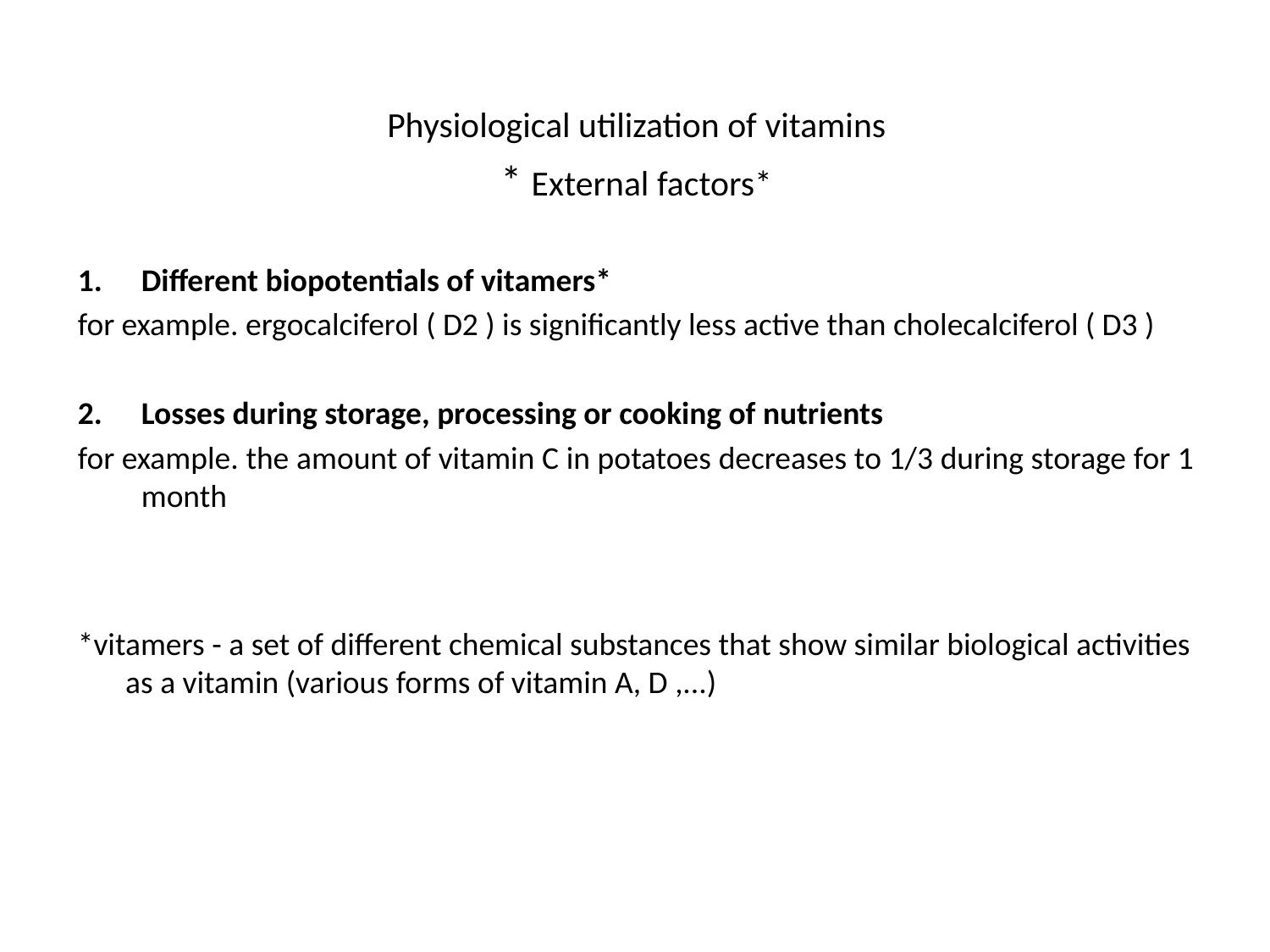

Physiological utilization of vitamins
* External factors*

Different biopotentials of vitamers*
for example. ergocalciferol ( D2 ) is significantly less active than cholecalciferol ( D3 )

Losses during storage, processing or cooking of nutrients
for example. the amount of vitamin C in potatoes decreases to 1/3 during storage for 1 month

*vitamers - a set of different chemical substances that show similar biological activities as a vitamin (various forms of vitamin A, D ,...)